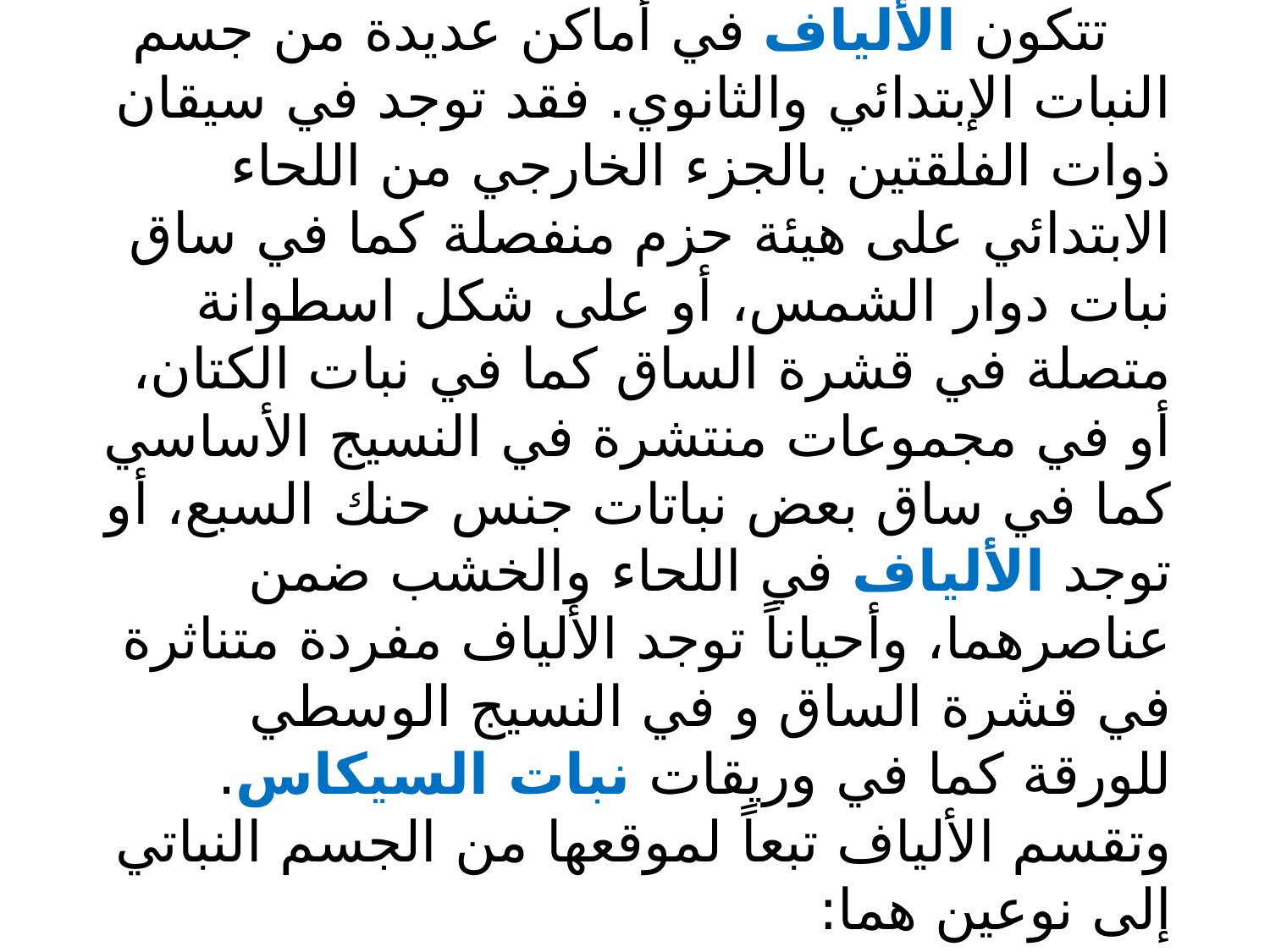

الألياف Fibres
تتكون الألياف في أماكن عديدة من جسم النبات الإبتدائي والثانوي. فقد توجد في سيقان ذوات الفلقتين بالجزء الخارجي من اللحاء الابتدائي على هيئة حزم منفصلة كما في ساق نبات دوار الشمس، أو على شكل اسطوانة متصلة في قشرة الساق كما في نبات الكتان، أو في مجموعات منتشرة في النسيج الأساسي كما في ساق بعض نباتات جنس حنك السبع، أو توجد الألياف في اللحاء والخشب ضمن عناصرهما، وأحياناً توجد الألياف مفردة متناثرة في قشرة الساق و في النسيج الوسطي للورقة كما في وريقات نبات السيكاس. وتقسم الألياف تبعاً لموقعها من الجسم النباتي إلى نوعين هما: